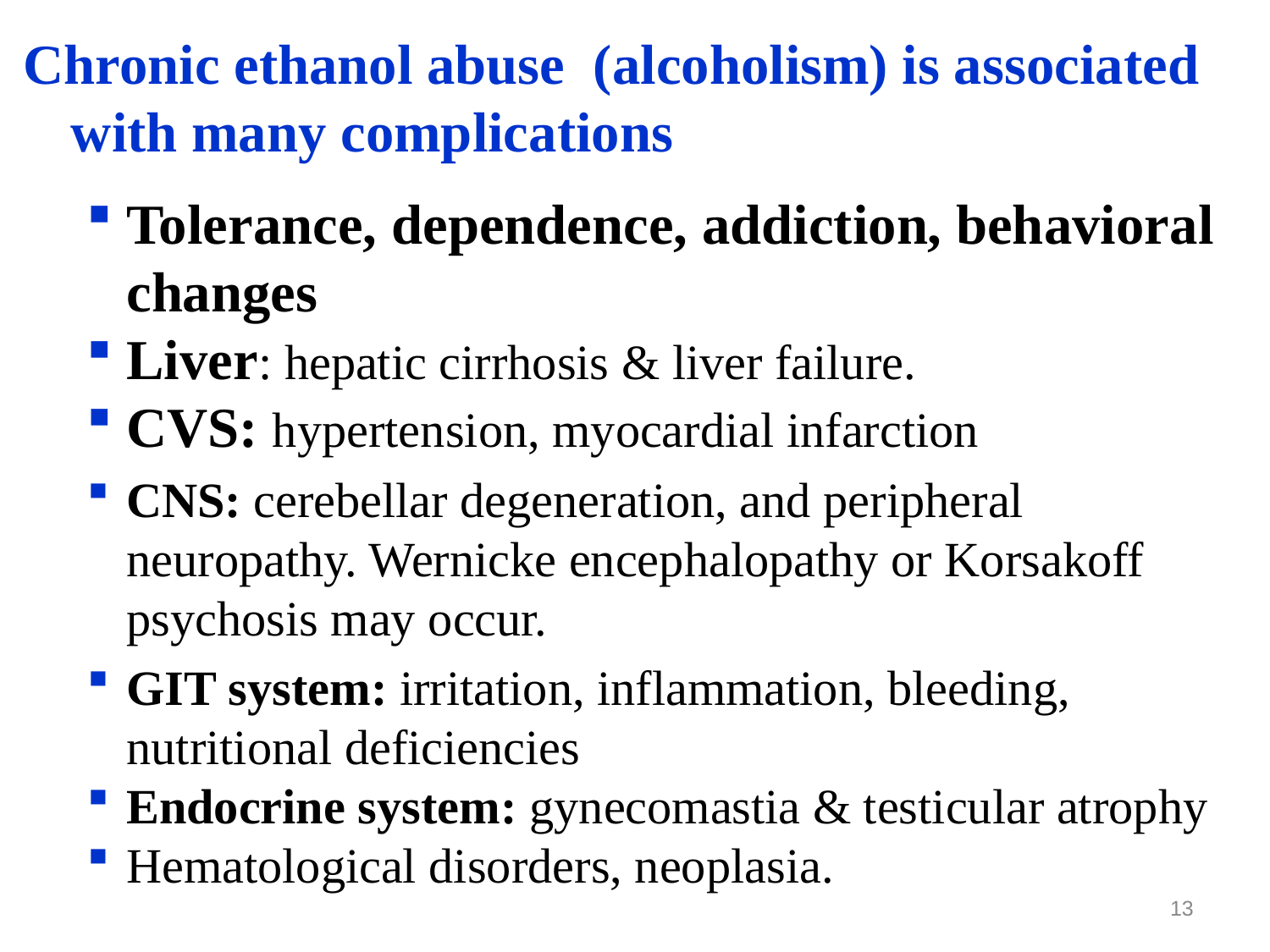

Chronic ethanol abuse  (alcoholism) is associated with many complications

Tolerance, dependence, addiction, behavioral changes
Liver: hepatic cirrhosis & liver failure.
CVS: hypertension, myocardial infarction
CNS: cerebellar degeneration, and peripheral neuropathy. Wernicke encephalopathy or Korsakoff psychosis may occur.
GIT system: irritation, inflammation, bleeding, nutritional deficiencies
Endocrine system: gynecomastia & testicular atrophy
Hematological disorders, neoplasia.

13